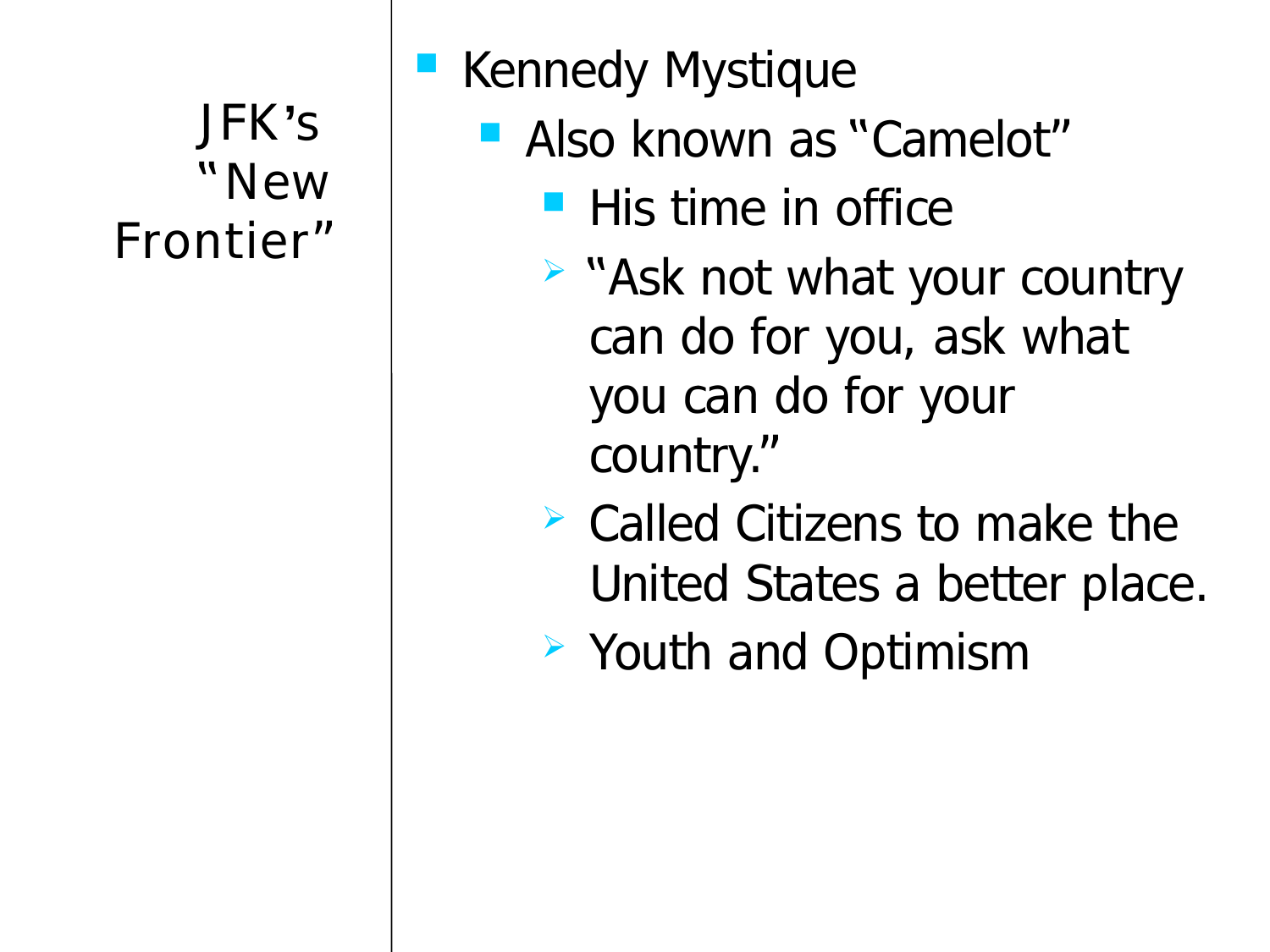

Kennedy Mystique
Also known as “Camelot”
His time in office
“Ask not what your country can do for you, ask what you can do for your country.”
Called Citizens to make the United States a better place.
Youth and Optimism
JFK’s
“New Frontier”